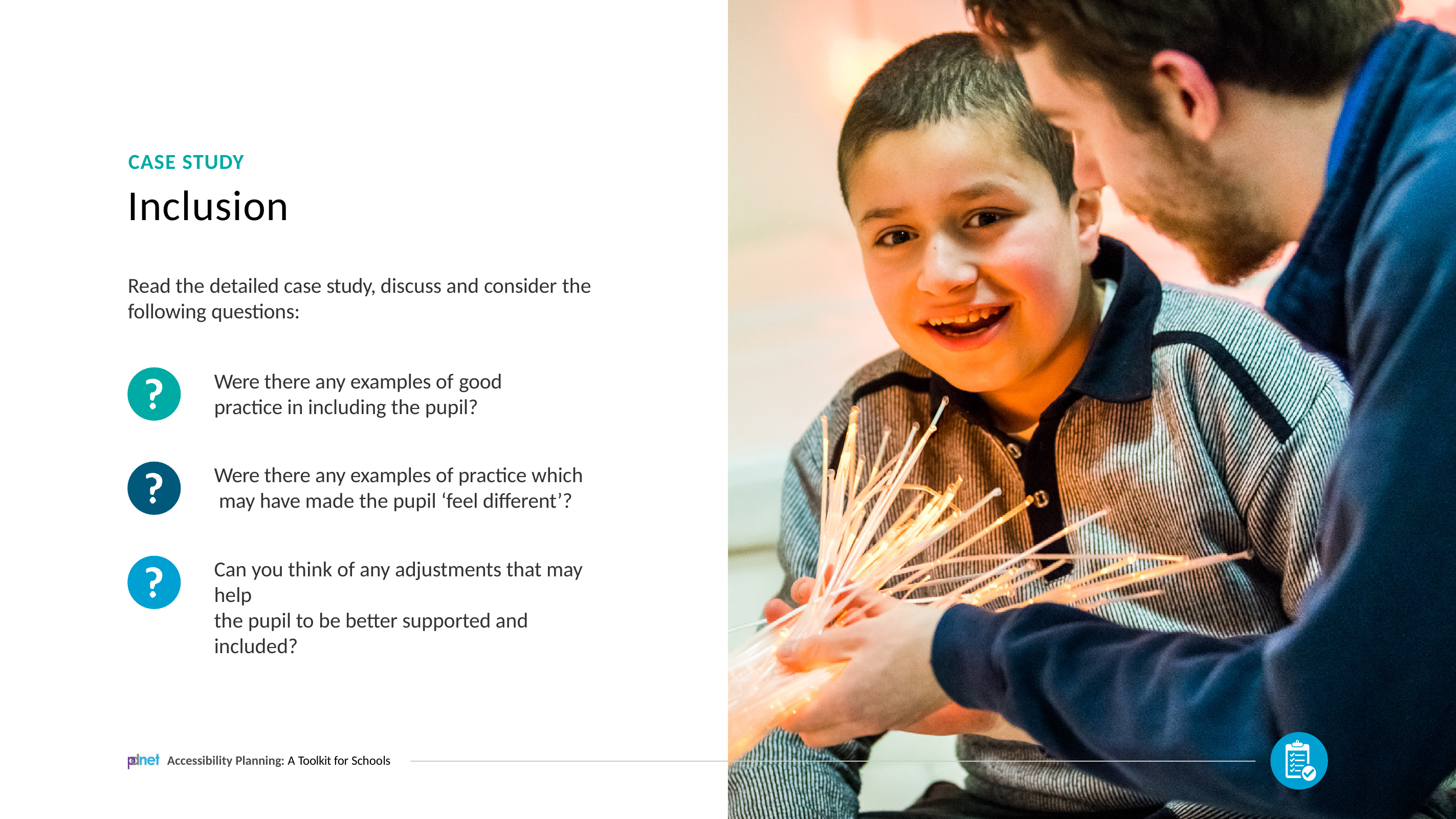

CASE STUDY
# Inclusion
Read the detailed case study, discuss and consider the
following questions:

Were there any examples of good
practice in including the pupil?

Were there any examples of practice which  may have made the pupil ‘feel different’?

Can you think of any adjustments that may help
the pupil to be better supported and included?

Accessibility Planning: A Toolkit for Schools